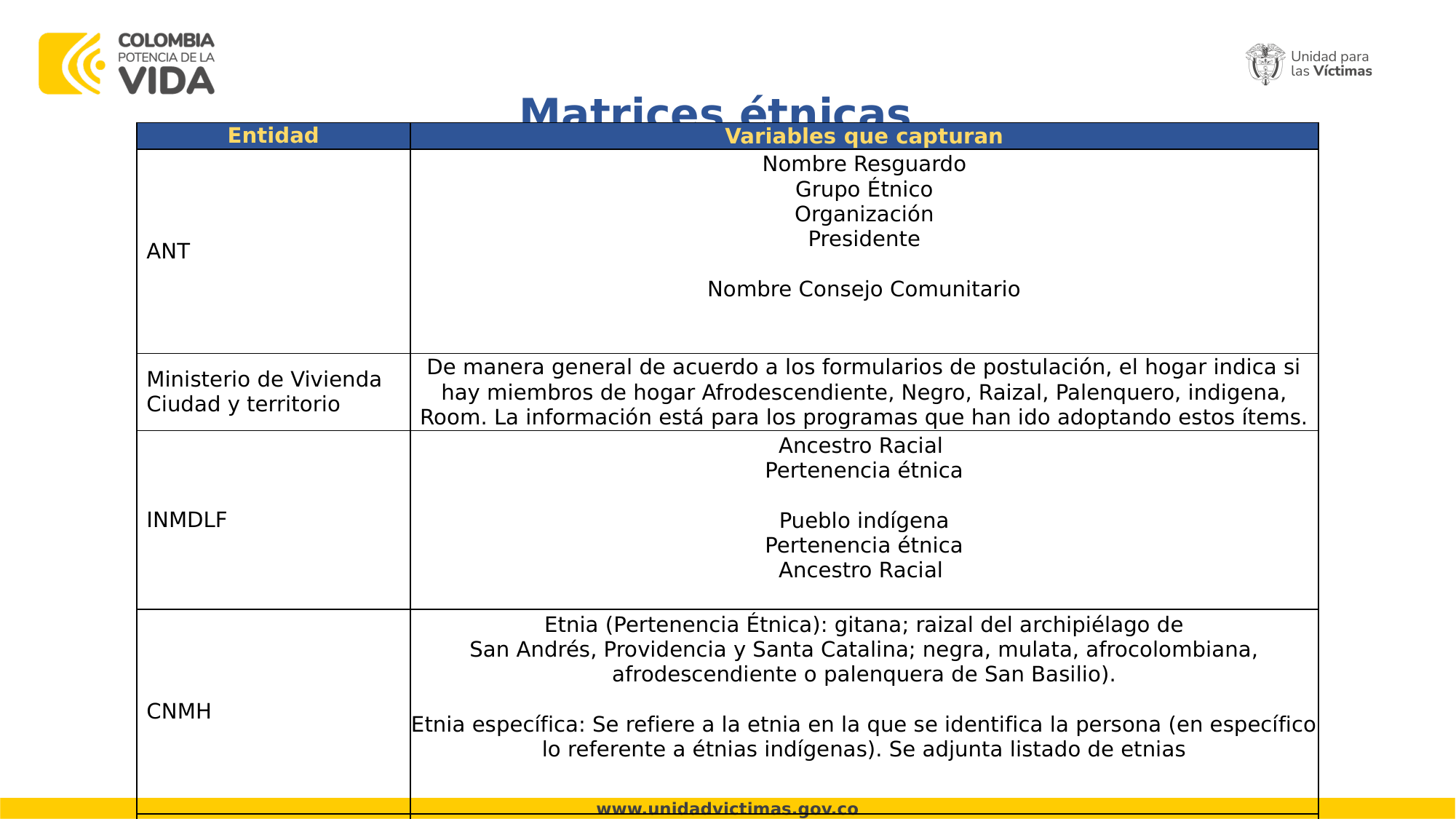

Matrices étnicas
| Entidad | Variables que capturan |
| --- | --- |
| ANT | Nombre Resguardo Grupo Étnico Organización Presidente Nombre Consejo Comunitario |
| Ministerio de Vivienda Ciudad y territorio | De manera general de acuerdo a los formularios de postulación, el hogar indica si hay miembros de hogar Afrodescendiente, Negro, Raizal, Palenquero, indigena, Room. La información está para los programas que han ido adoptando estos ítems. |
| INMDLF | Ancestro Racial Pertenencia étnica Pueblo indígena Pertenencia étnica Ancestro Racial |
| CNMH | Etnia (Pertenencia Étnica): gitana; raizal del archipiélago de San Andrés, Providencia y Santa Catalina; negra, mulata, afrocolombiana, afrodescendiente o palenquera de San Basilio). Etnia específica: Se refiere a la etnia en la que se identifica la persona (en específico lo referente a étnias indígenas). Se adjunta listado de etnias |
|  |  |
|  |  |
www.unidadvictimas.gov.co